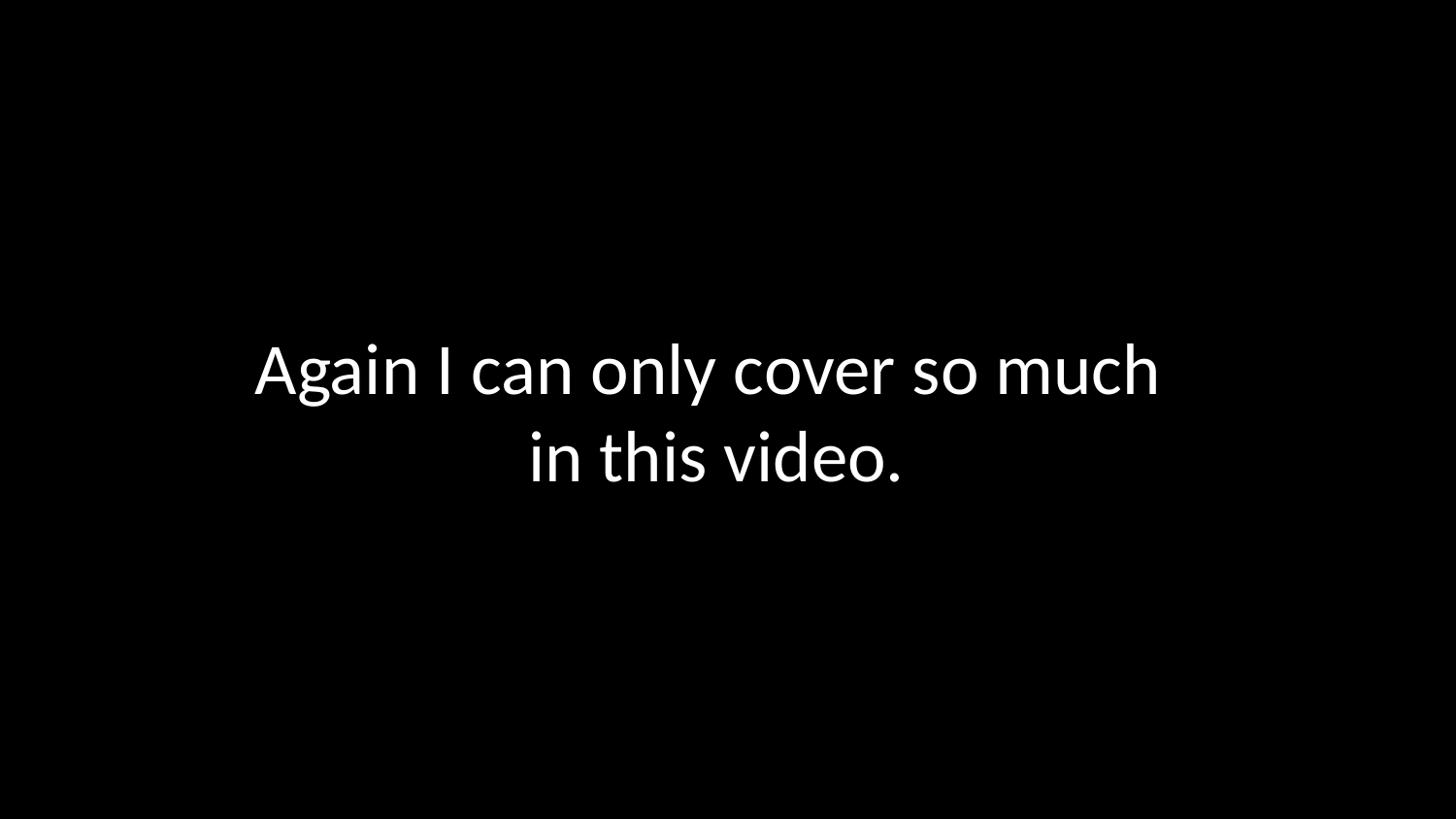

# Again I can only cover so much in this video.